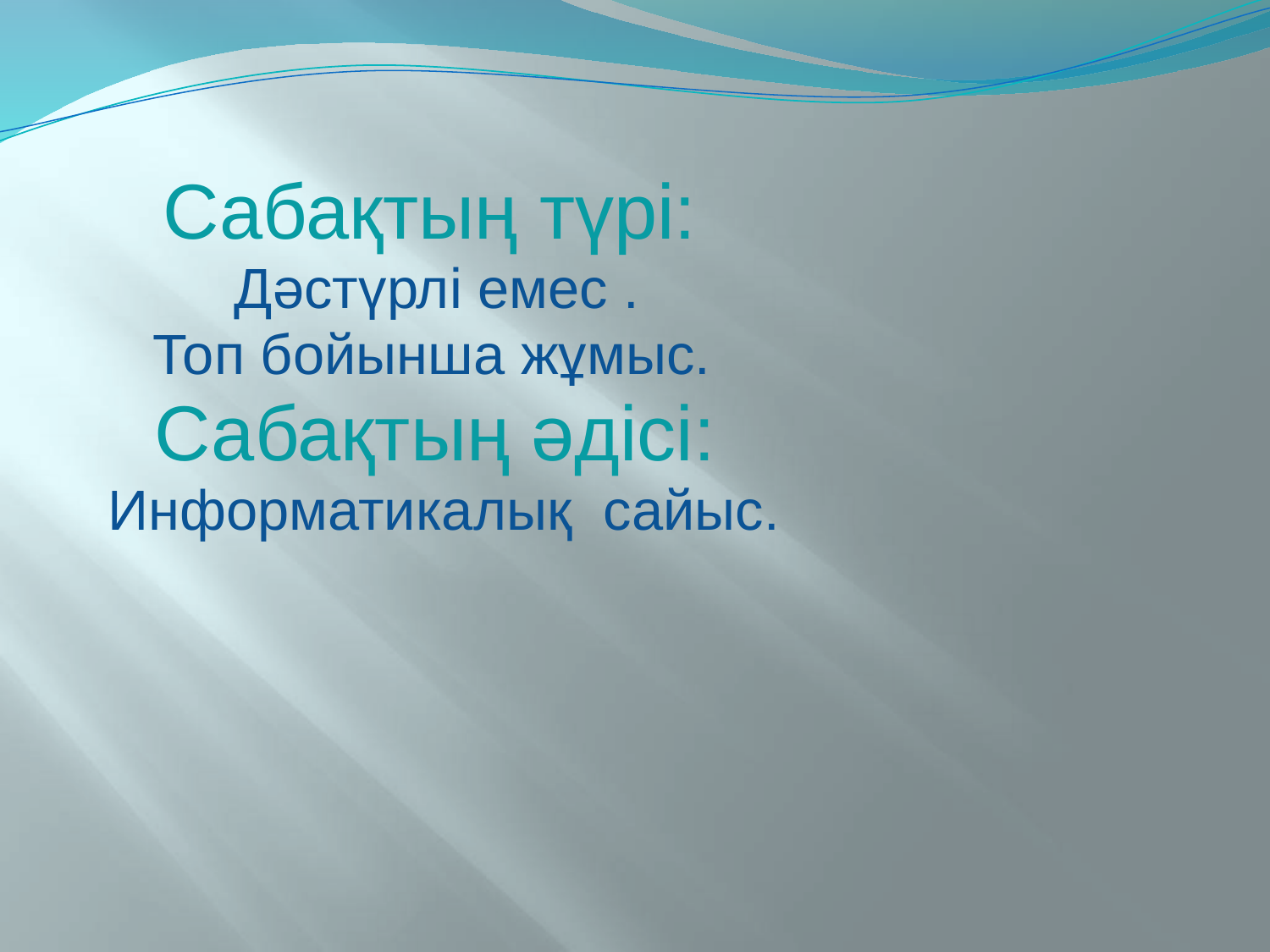

Сабақтың түрі:
                                                                  Дәстүрлі емес .
                   Топ бойынша жұмыс.
     Сабақтың әдісі:
  Информатикалық  сайыс.